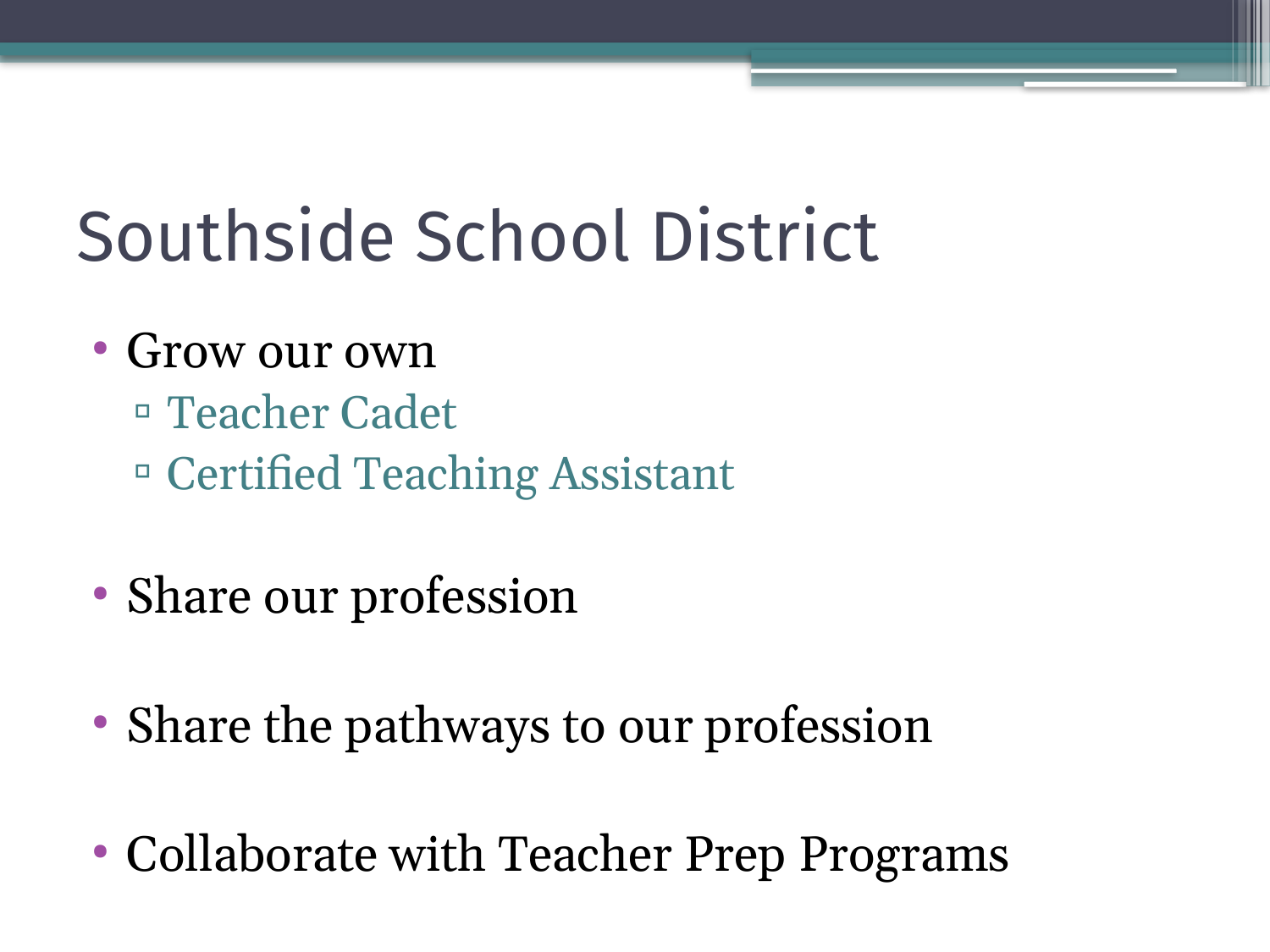

# Southside School District
Grow our own
Teacher Cadet
Certified Teaching Assistant

Share our profession

Share the pathways to our profession

Collaborate with Teacher Prep Programs